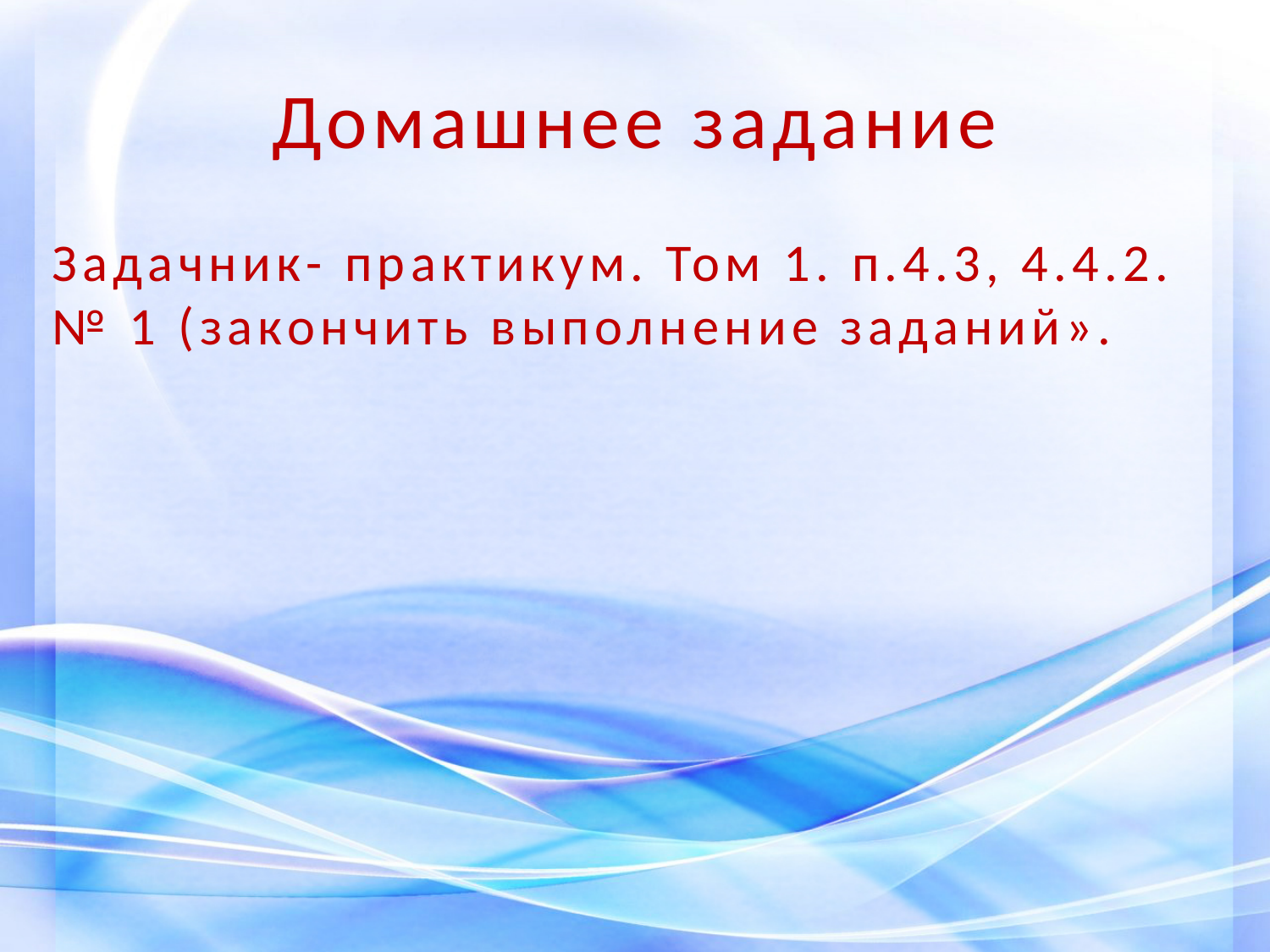

# Домашнее задание
Задачник- практикум. Том 1. п.4.3, 4.4.2. № 1 (закончить выполнение заданий».